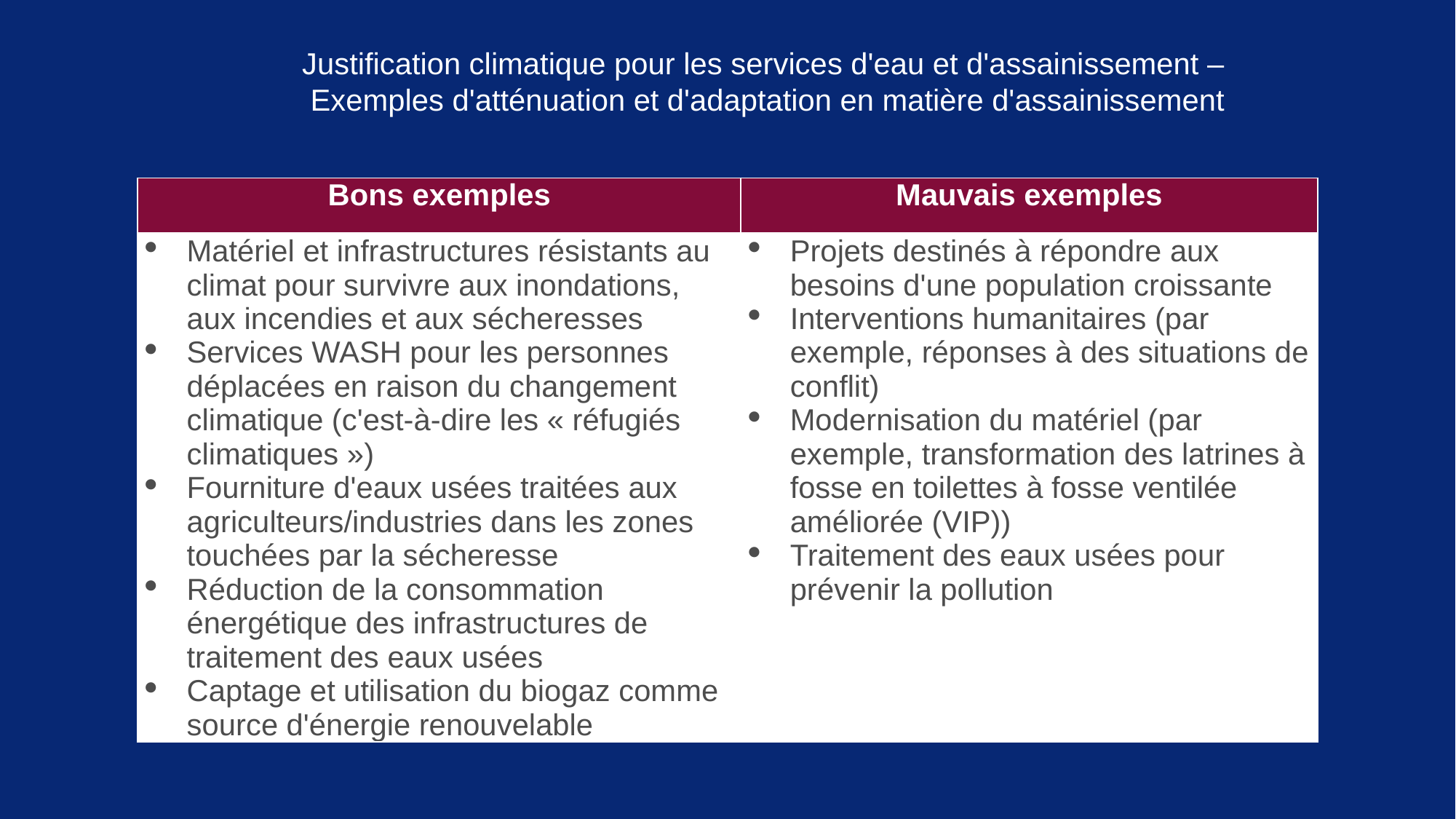

Justification climatique pour les services d'eau et d'assainissement –
Exemples d'atténuation et d'adaptation en matière d'assainissement
| Bons exemples | Mauvais exemples |
| --- | --- |
| Matériel et infrastructures résistants au climat pour survivre aux inondations, aux incendies et aux sécheresses Services WASH pour les personnes déplacées en raison du changement climatique (c'est-à-dire les « réfugiés climatiques ») Fourniture d'eaux usées traitées aux agriculteurs/industries dans les zones touchées par la sécheresse Réduction de la consommation énergétique des infrastructures de traitement des eaux usées Captage et utilisation du biogaz comme source d'énergie renouvelable | Projets destinés à répondre aux besoins d'une population croissante Interventions humanitaires (par exemple, réponses à des situations de conflit) Modernisation du matériel (par exemple, transformation des latrines à fosse en toilettes à fosse ventilée améliorée (VIP)) Traitement des eaux usées pour prévenir la pollution |